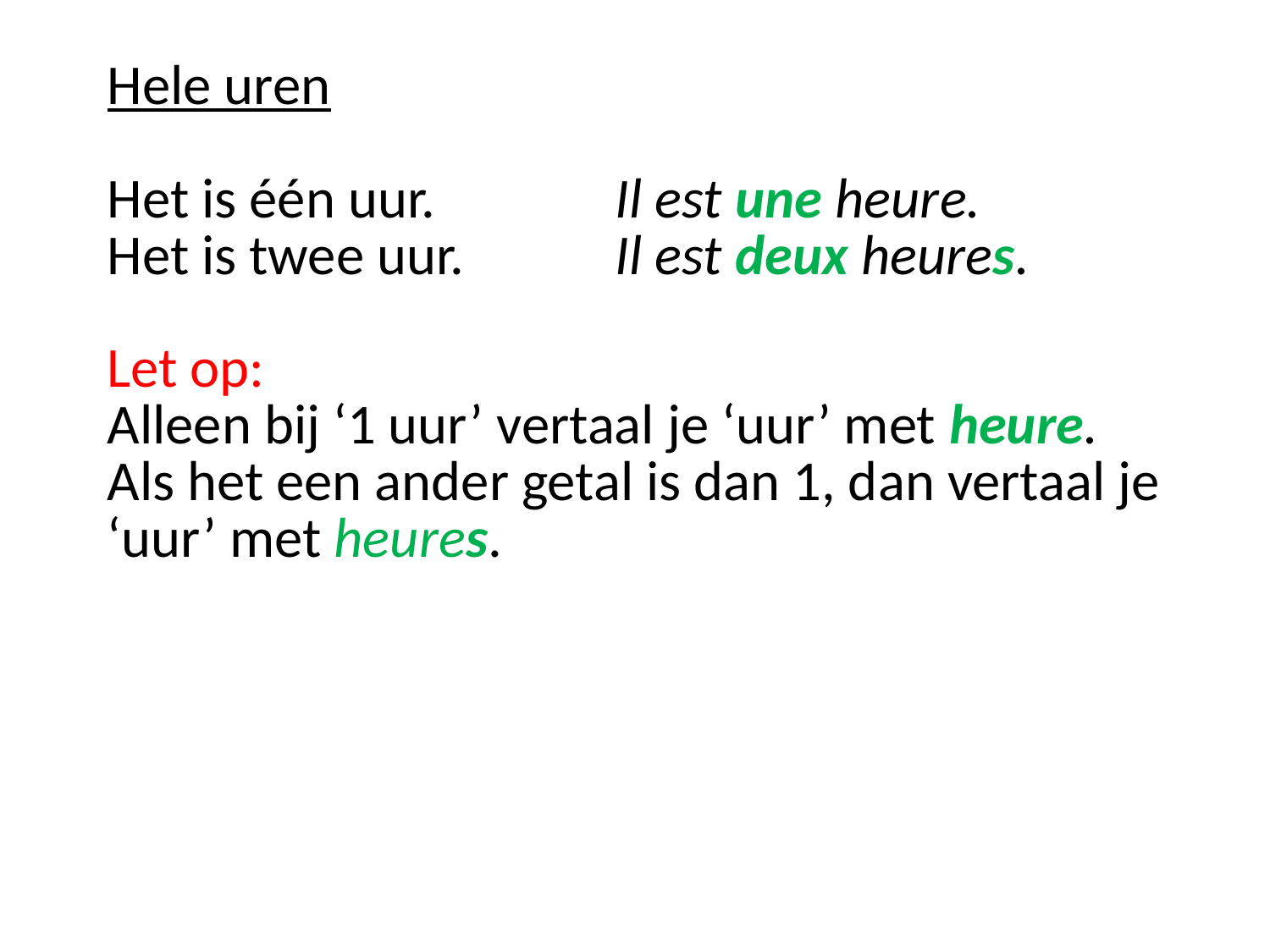

Hele uren

Het is één uur.		Il est une heure.
Het is twee uur.		Il est deux heures.

Let op:
Alleen bij ‘1 uur’ vertaal je ‘uur’ met heure.
Als het een ander getal is dan 1, dan vertaal je ‘uur’ met heures.